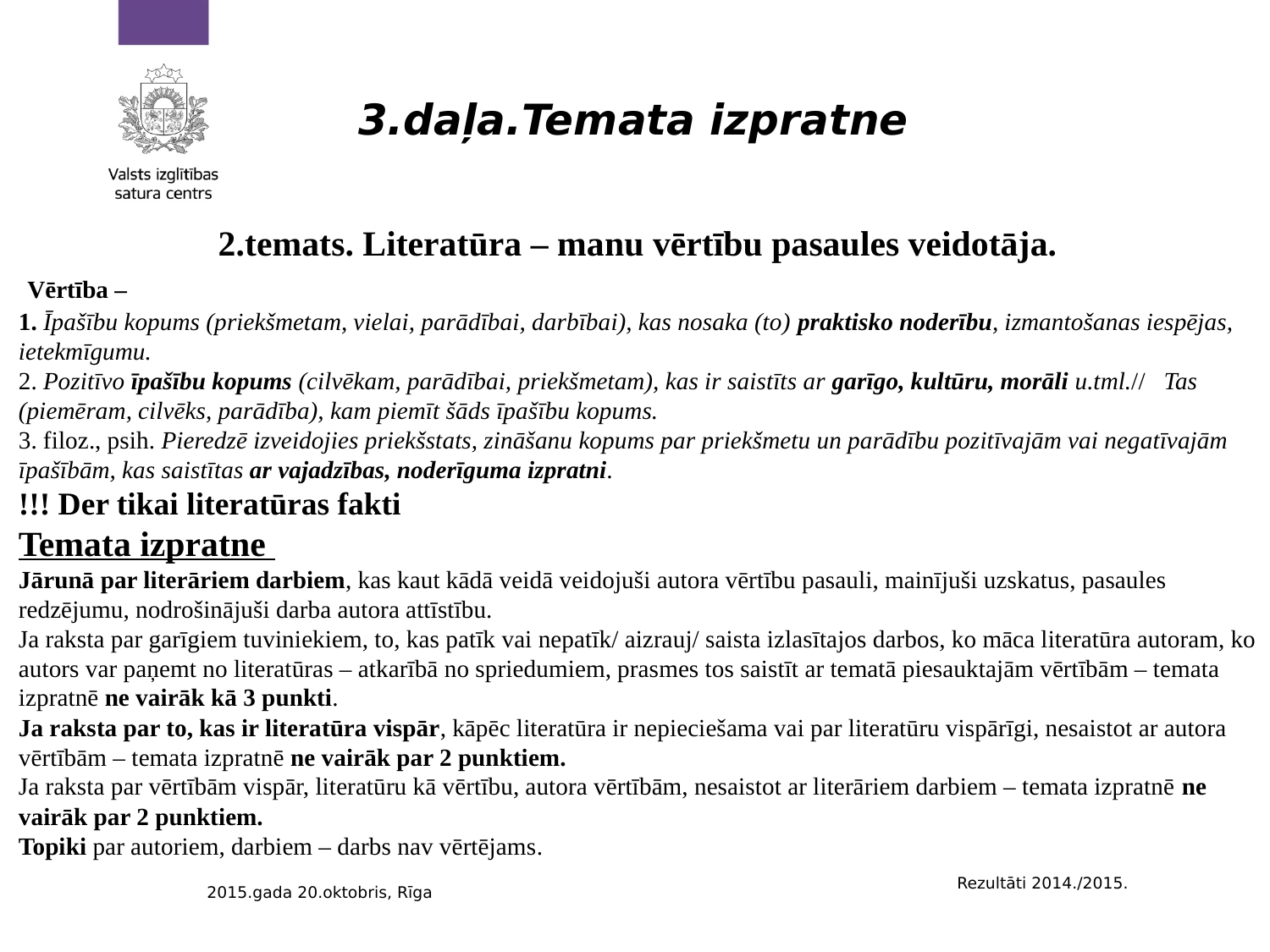

3.daļa.Temata izpratne
2.temats. Literatūra – manu vērtību pasaules veidotāja.
 Vērtība –
1. Īpašību kopums (priekšmetam, vielai, parādībai, darbībai), kas nosaka (to) praktisko noderību, izmantošanas iespējas, ietekmīgumu.
2. Pozitīvo īpašību kopums (cilvēkam, parādībai, priekšmetam), kas ir saistīts ar garīgo, kultūru, morāli u.tml.//   Tas (piemēram, cilvēks, parādība), kam piemīt šāds īpašību kopums.
3. filoz., psih. Pieredzē izveidojies priekšstats, zināšanu kopums par priekšmetu un parādību pozitīvajām vai negatīvajām īpašībām, kas saistītas ar vajadzības, noderīguma izpratni.
!!! Der tikai literatūras fakti
Temata izpratne
Jārunā par literāriem darbiem, kas kaut kādā veidā veidojuši autora vērtību pasauli, mainījuši uzskatus, pasaules redzējumu, nodrošinājuši darba autora attīstību.
Ja raksta par garīgiem tuviniekiem, to, kas patīk vai nepatīk/ aizrauj/ saista izlasītajos darbos, ko māca literatūra autoram, ko autors var paņemt no literatūras – atkarībā no spriedumiem, prasmes tos saistīt ar tematā piesauktajām vērtībām – temata izpratnē ne vairāk kā 3 punkti.
Ja raksta par to, kas ir literatūra vispār, kāpēc literatūra ir nepieciešama vai par literatūru vispārīgi, nesaistot ar autora vērtībām – temata izpratnē ne vairāk par 2 punktiem.
Ja raksta par vērtībām vispār, literatūru kā vērtību, autora vērtībām, nesaistot ar literāriem darbiem – temata izpratnē ne vairāk par 2 punktiem.
Topiki par autoriem, darbiem – darbs nav vērtējams.
Rezultāti 2014./2015.
2015.gada 20.oktobris, Rīga